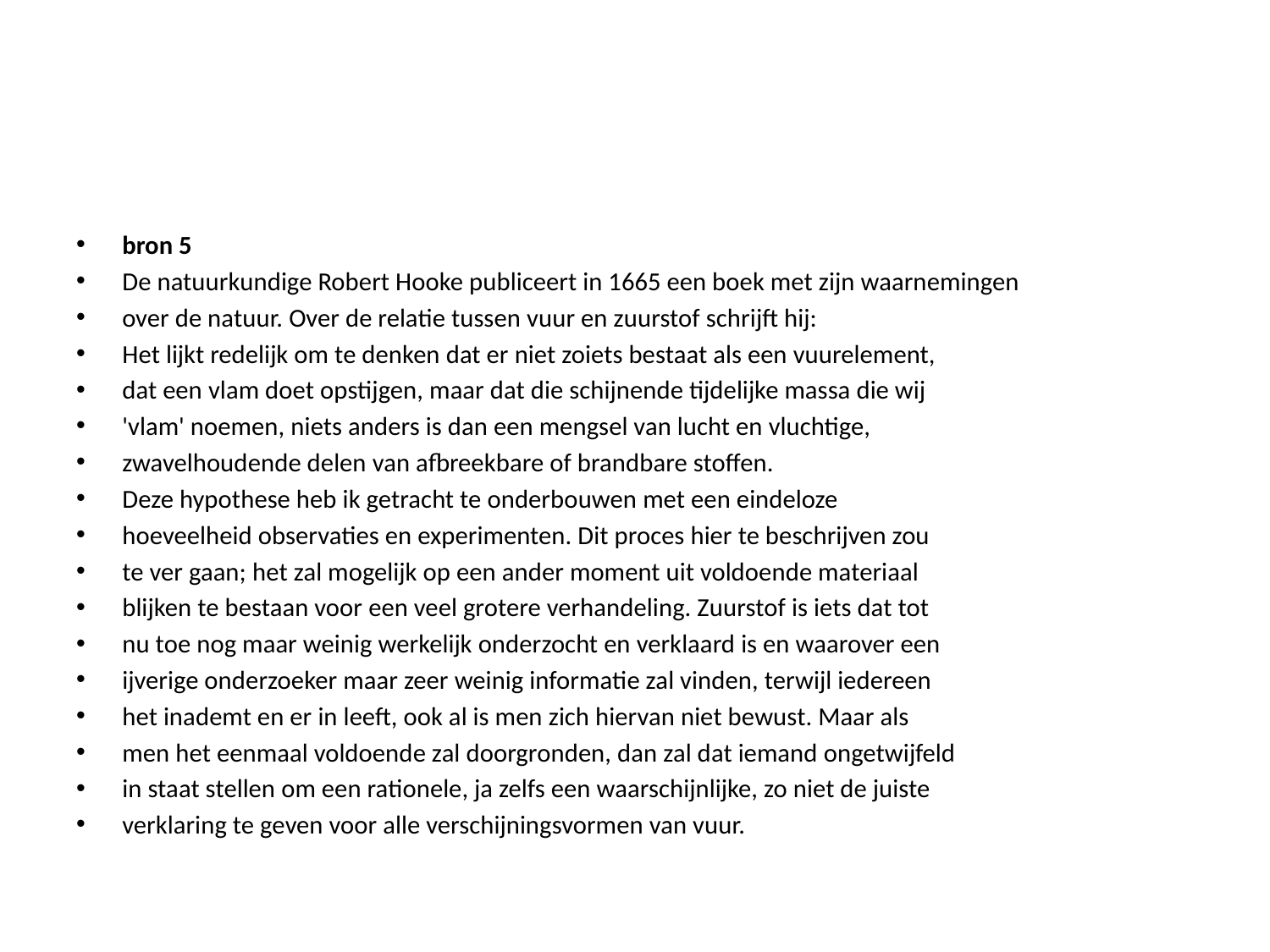

#
bron 5
De natuurkundige Robert Hooke publiceert in 1665 een boek met zijn waarnemingen
over de natuur. Over de relatie tussen vuur en zuurstof schrijft hij:
Het lijkt redelijk om te denken dat er niet zoiets bestaat als een vuurelement,
dat een vlam doet opstijgen, maar dat die schijnende tijdelijke massa die wij
'vlam' noemen, niets anders is dan een mengsel van lucht en vluchtige,
zwavelhoudende delen van afbreekbare of brandbare stoffen.
Deze hypothese heb ik getracht te onderbouwen met een eindeloze
hoeveelheid observaties en experimenten. Dit proces hier te beschrijven zou
te ver gaan; het zal mogelijk op een ander moment uit voldoende materiaal
blijken te bestaan voor een veel grotere verhandeling. Zuurstof is iets dat tot
nu toe nog maar weinig werkelijk onderzocht en verklaard is en waarover een
ijverige onderzoeker maar zeer weinig informatie zal vinden, terwijl iedereen
het inademt en er in leeft, ook al is men zich hiervan niet bewust. Maar als
men het eenmaal voldoende zal doorgronden, dan zal dat iemand ongetwijfeld
in staat stellen om een rationele, ja zelfs een waarschijnlijke, zo niet de juiste
verklaring te geven voor alle verschijningsvormen van vuur.